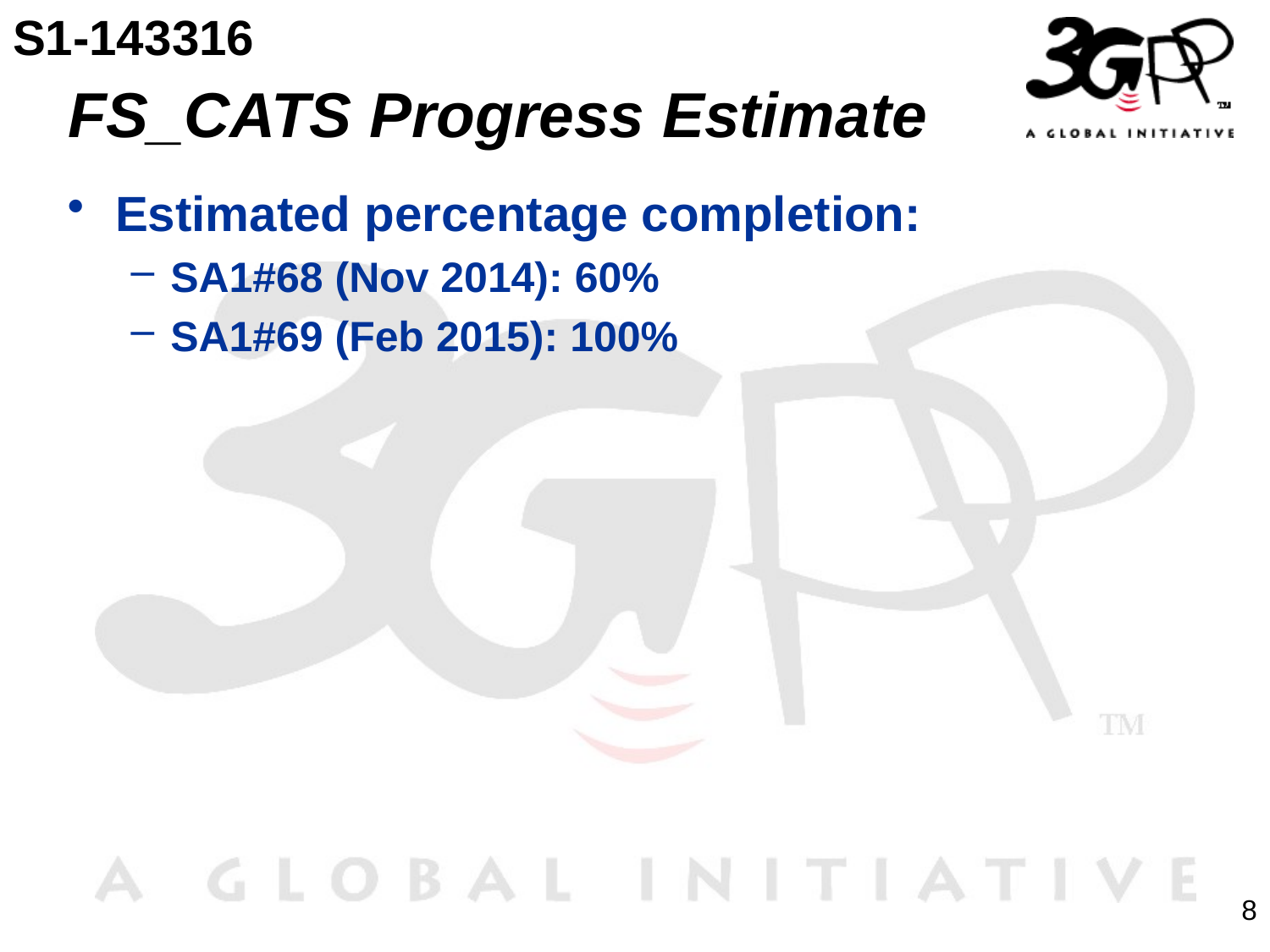

S1-143316
# FS_CATS Progress Estimate
Estimated percentage completion:
SA1#68 (Nov 2014): 60%
SA1#69 (Feb 2015): 100%
8